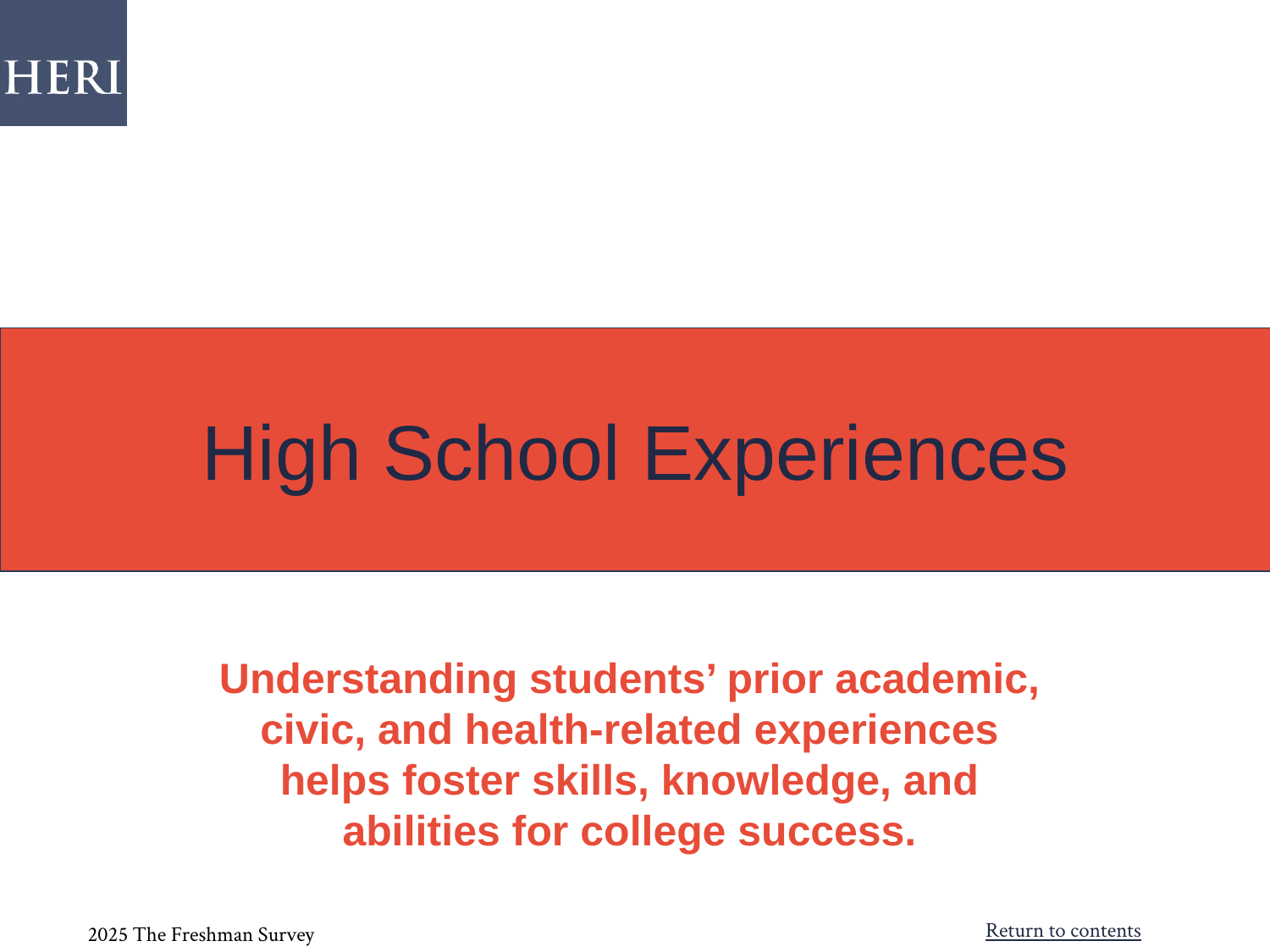

High School Experiences
Understanding students’ prior academic, civic, and health-related experiences helps foster skills, knowledge, and abilities for college success.
2025 The Freshman Survey
Return to contents